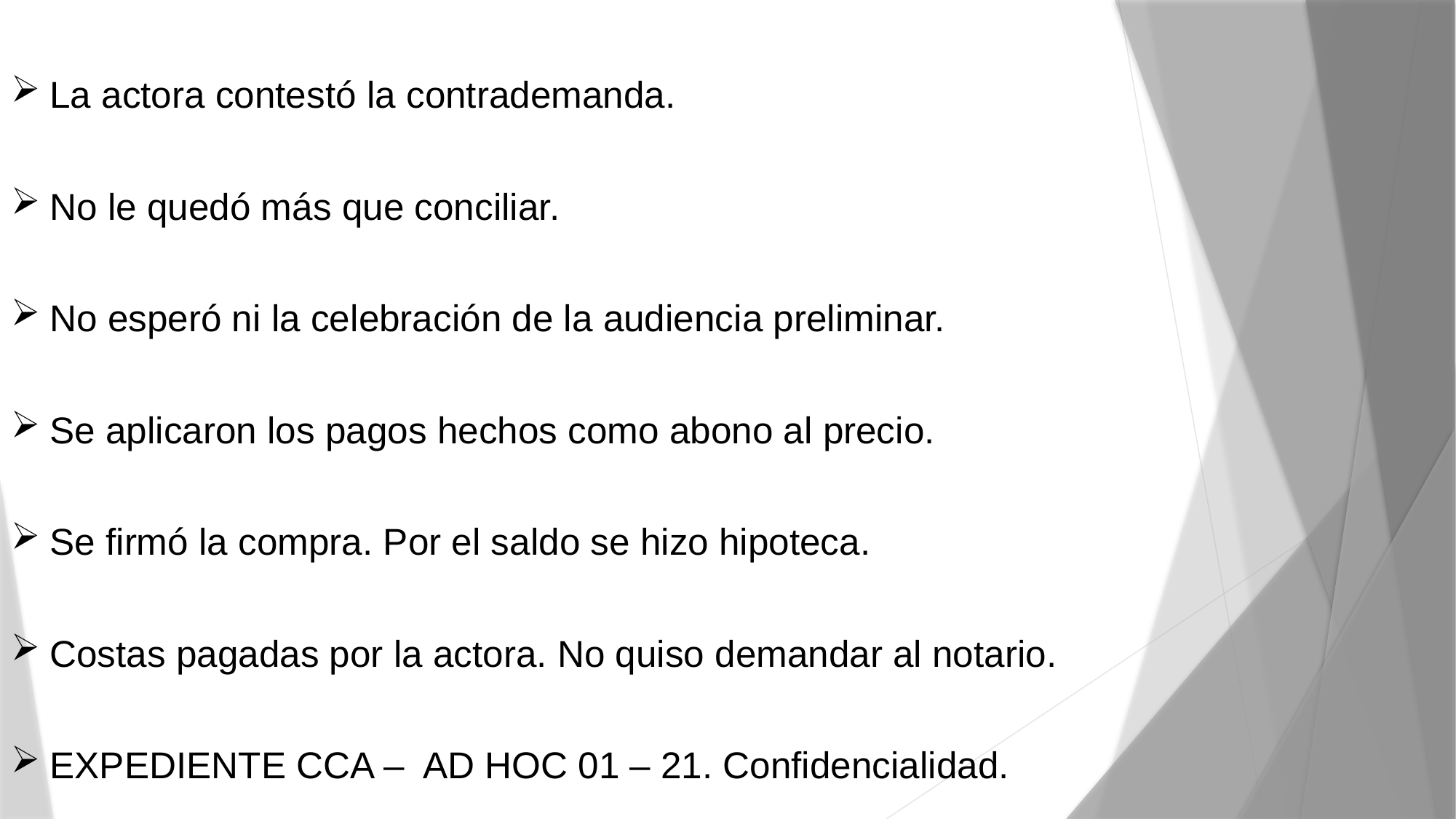

La actora contestó la contrademanda.
No le quedó más que conciliar.
No esperó ni la celebración de la audiencia preliminar.
Se aplicaron los pagos hechos como abono al precio.
Se firmó la compra. Por el saldo se hizo hipoteca.
Costas pagadas por la actora. No quiso demandar al notario.
EXPEDIENTE CCA –  AD HOC 01 – 21. Confidencialidad.